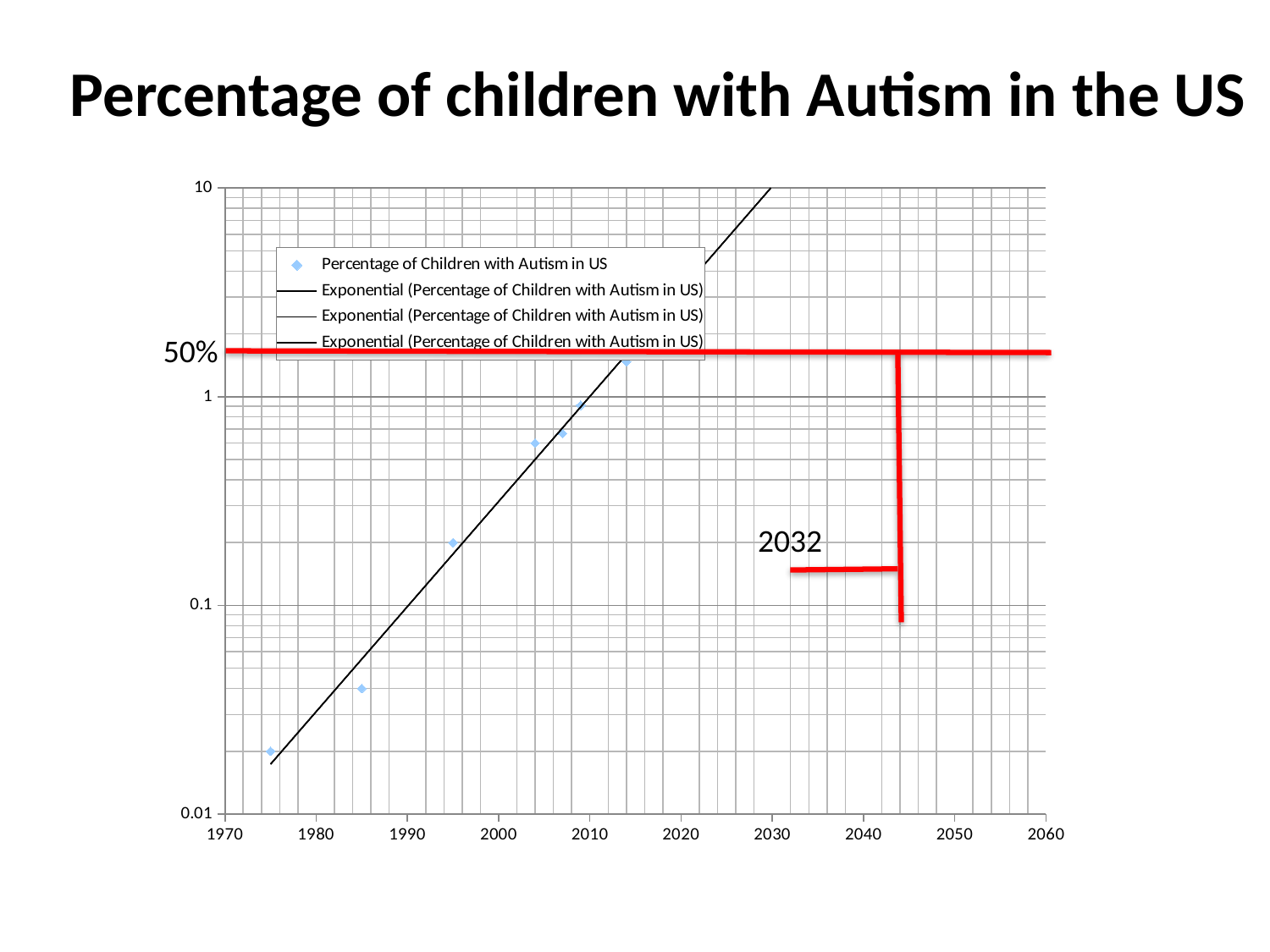

# Percentage of children with Autism in the US

### Chart: Percentage of Children with Autism in US

| Category | Percentage of Children with Autism in US |
|---|---|
50%
2032